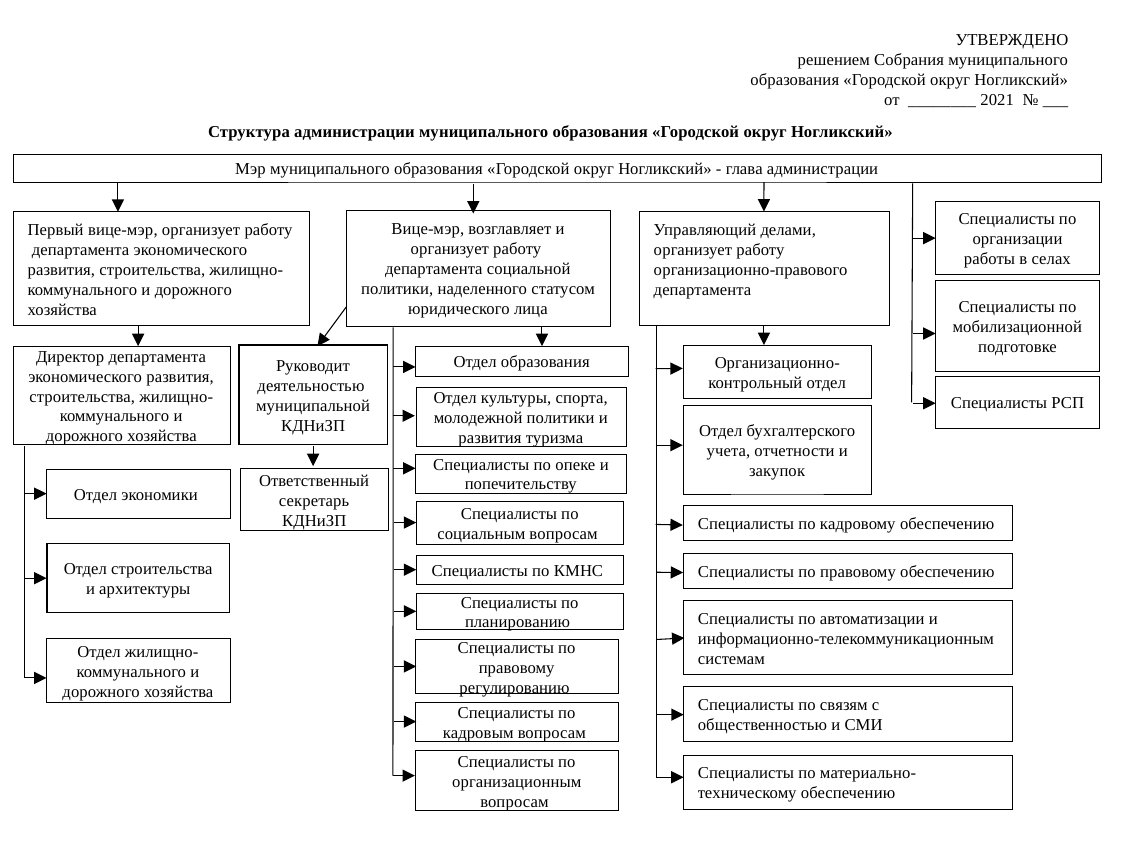

УТВЕРЖДЕНО
решением Собрания муниципального
образования «Городской округ Ногликский» от  ________ 2021  № ___
Структура администрации муниципального образования «Городской округ Ногликский»
Мэр муниципального образования «Городской округ Ногликский» - глава администрации
Специалисты по организации работы в селах
Вице-мэр, возглавляет и организует работу  департамента социальной политики, наделенного статусом юридического лица

Первый вице-мэр, организует работу  департамента экономического развития, строительства, жилищно-коммунального и дорожного хозяйства
Управляющий делами, организует работу организационно-правового департамента
Специалисты по мобилизационной подготовке
Руководит деятельностью  муниципальной КДНиЗП
Организационно-контрольный отдел
Директор департамента экономического развития, строительства, жилищно-коммунального и дорожного хозяйства
Отдел образования
Специалисты РСП
Отдел культуры, спорта, молодежной политики и развития туризма
Отдел бухгалтерского учета, отчетности и закупок
Специалисты по опеке и попечительству
Ответственный секретарь КДНиЗП
Отдел экономики
Специалисты по социальным вопросам
Специалисты по кадровому обеспечению
Отдел строительства и архитектуры
Специалисты по правовому обеспечению
Специалисты по КМНС
Специалисты по планированию
Специалисты по автоматизации и информационно-телекоммуникационным системам
Отдел жилищно-коммунального и дорожного хозяйства
Специалисты по правовому регулированию
Специалисты по связям с общественностью и СМИ
Специалисты по кадровым вопросам
Специалисты по организационным вопросам
Специалисты по материально-техническому обеспечению